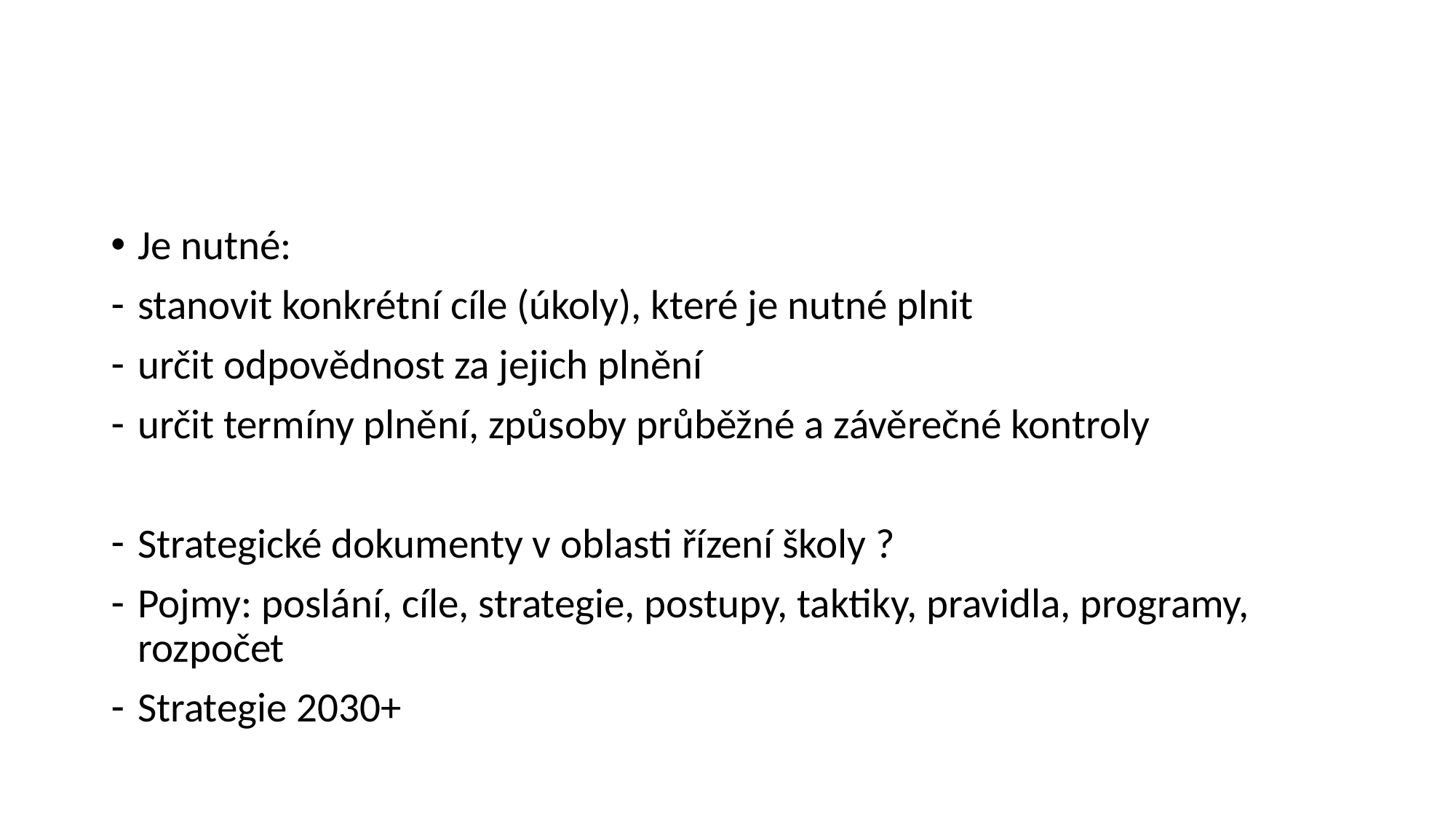

#
Je nutné:
stanovit konkrétní cíle (úkoly), které je nutné plnit
určit odpovědnost za jejich plnění
určit termíny plnění, způsoby průběžné a závěrečné kontroly

Strategické dokumenty v oblasti řízení školy ?
Pojmy: poslání, cíle, strategie, postupy, taktiky, pravidla, programy, rozpočet
Strategie 2030+